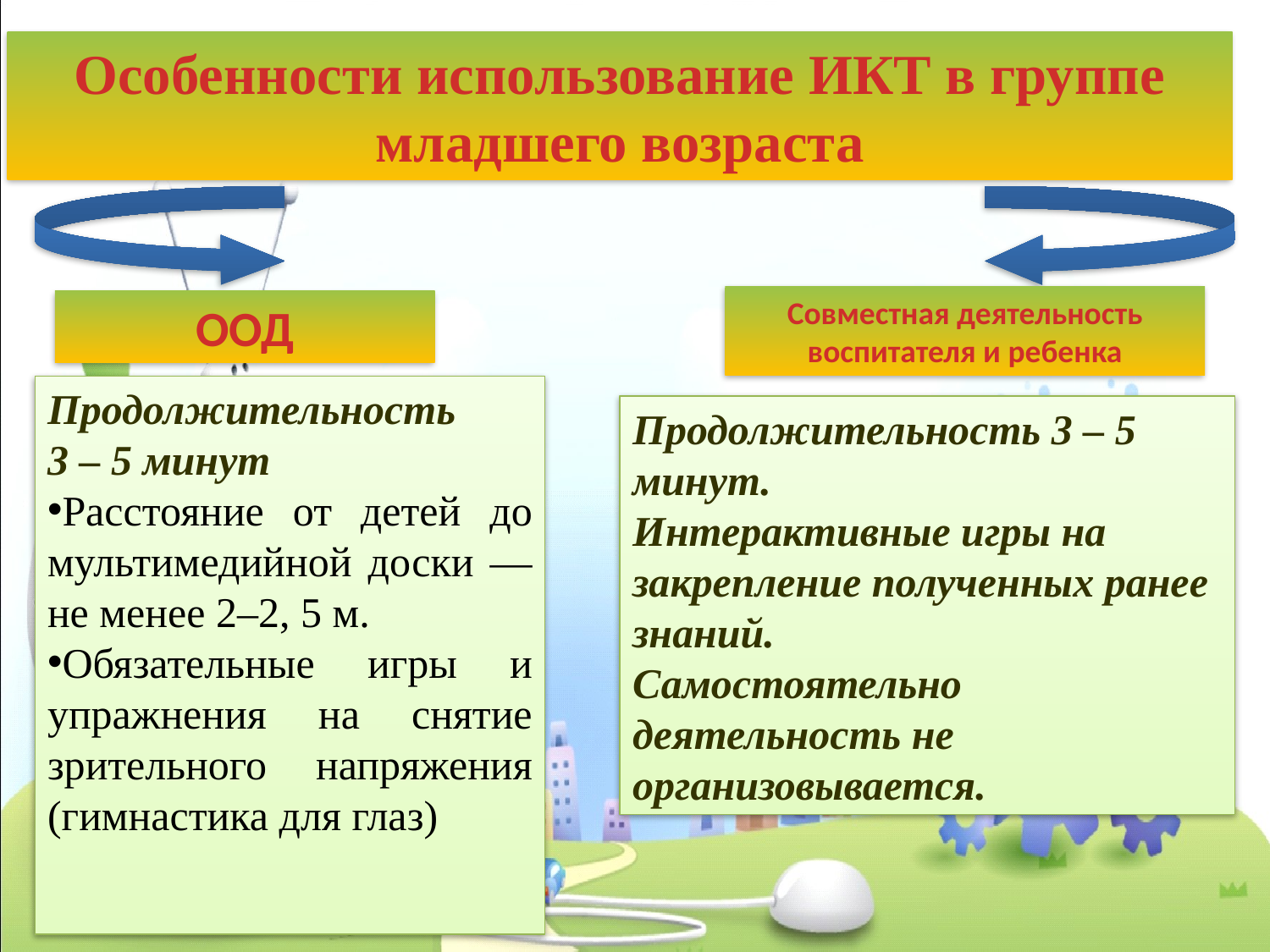

Особенности использование ИКТ в группе младшего возраста

Совместная деятельность воспитателя и ребенка
ООД
Продолжительность
3 – 5 минут
Расстояние от детей до мультимедийной доски — не менее 2–2, 5 м.
Обязательные игры и упражнения на снятие зрительного напряжения (гимнастика для глаз)

Продолжительность 3 – 5 минут.
Интерактивные игры на закрепление полученных ранее знаний.
Самостоятельно деятельность не организовывается.